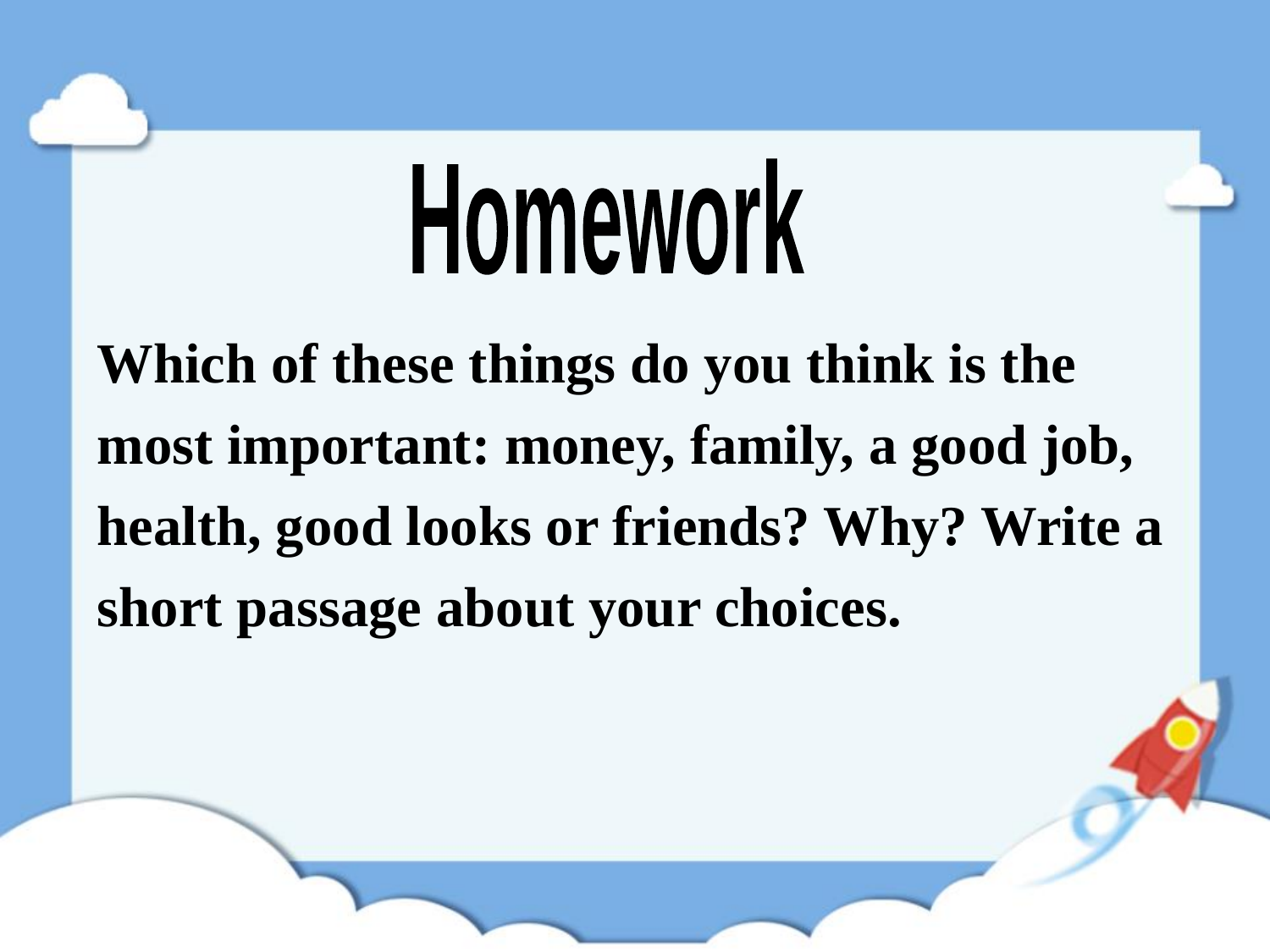

Homework
Which of these things do you think is the most important: money, family, a good job, health, good looks or friends? Why? Write a short passage about your choices.